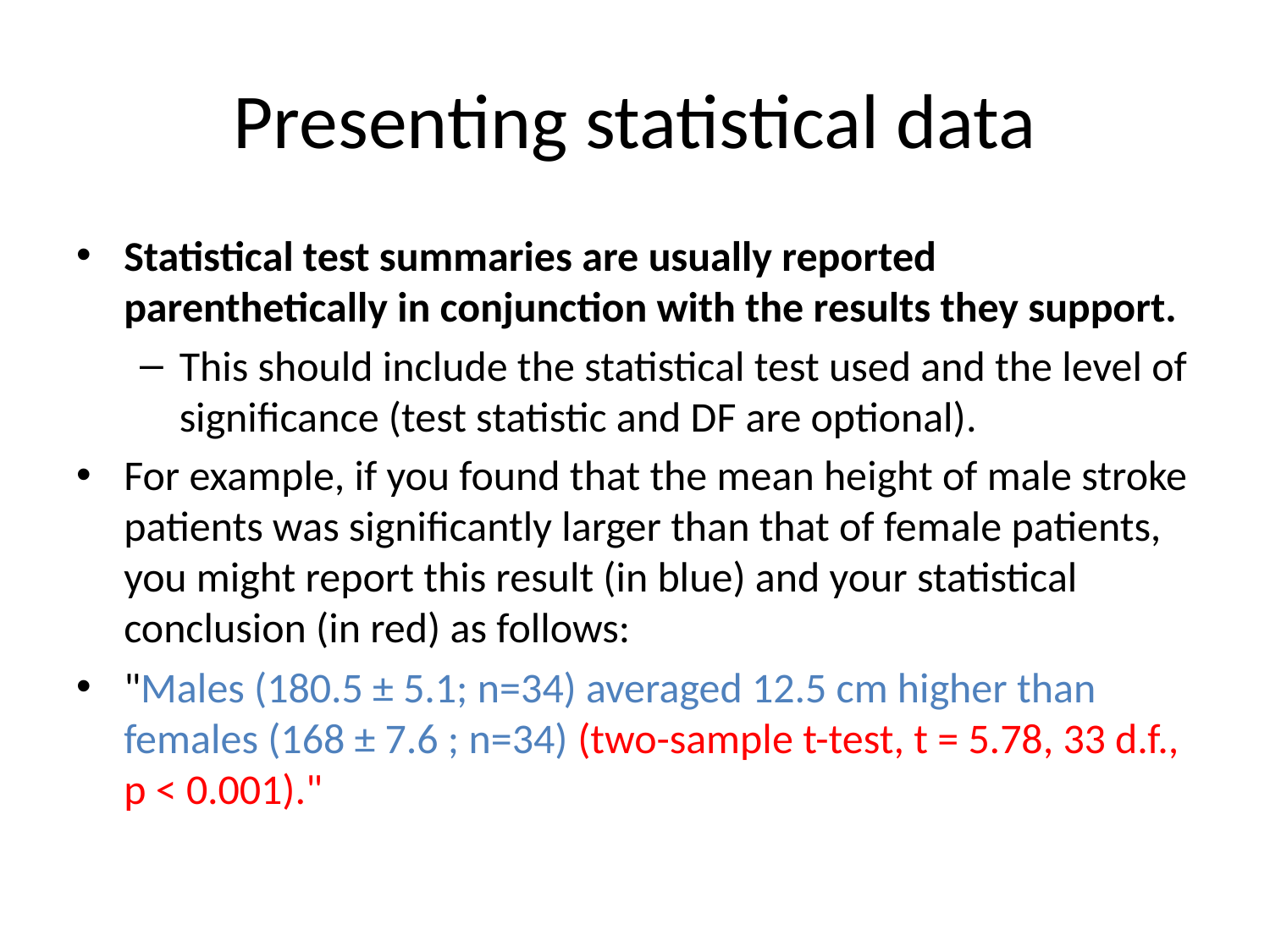

# Presenting statistical data
Statistical test summaries are usually reported parenthetically in conjunction with the results they support.
This should include the statistical test used and the level of significance (test statistic and DF are optional).
For example, if you found that the mean height of male stroke patients was significantly larger than that of female patients, you might report this result (in blue) and your statistical conclusion (in red) as follows:
"Males (180.5 ± 5.1; n=34) averaged 12.5 cm higher than females (168 ± 7.6 ; n=34) (two-sample t-test, t = 5.78, 33 d.f., p < 0.001)."